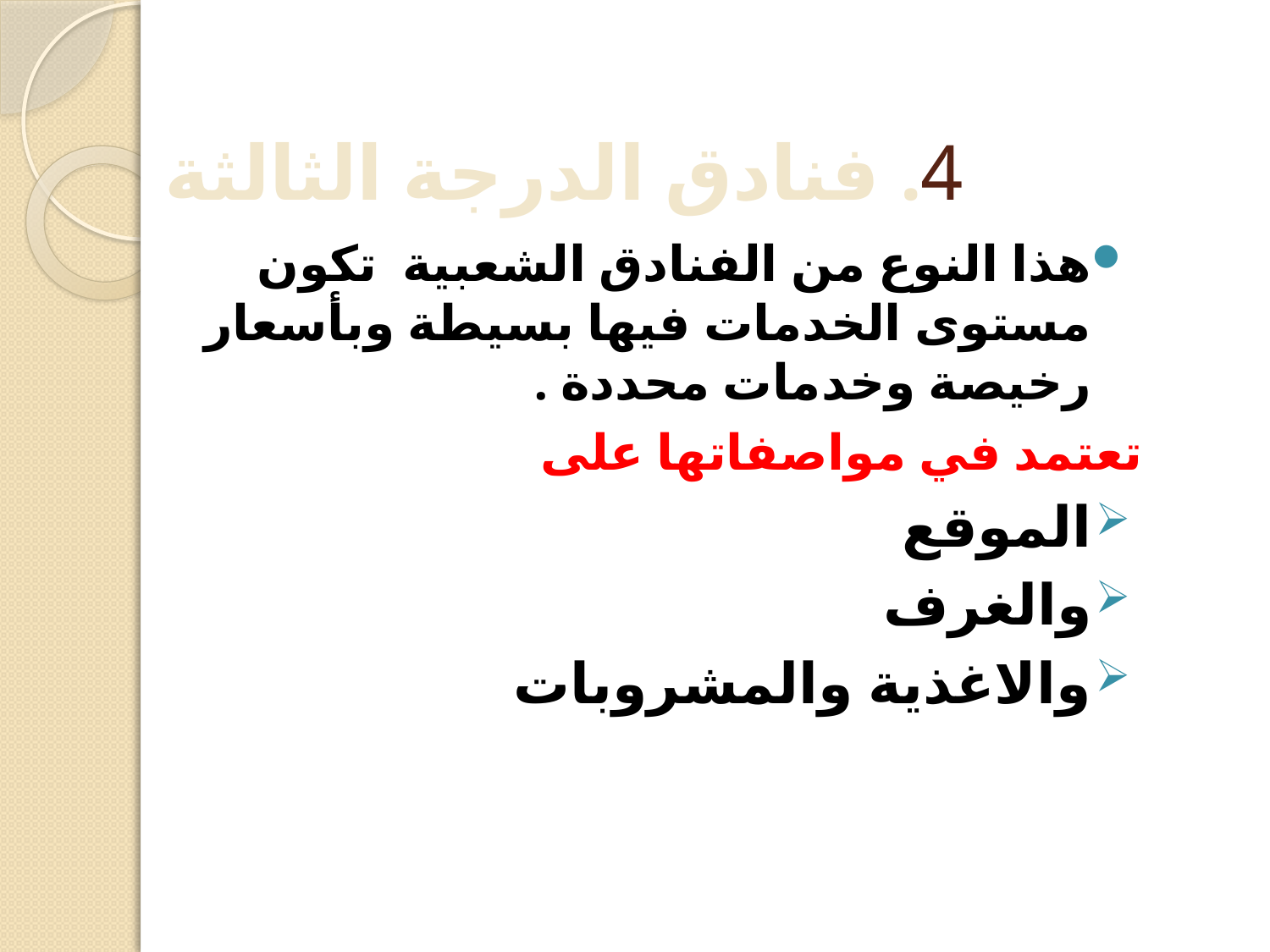

# 4. فنادق الدرجة الثالثة
هذا النوع من الفنادق الشعبية  تكون مستوى الخدمات فيها بسيطة وبأسعار رخيصة وخدمات محددة .
تعتمد في مواصفاتها على
الموقع
والغرف
والاغذية والمشروبات